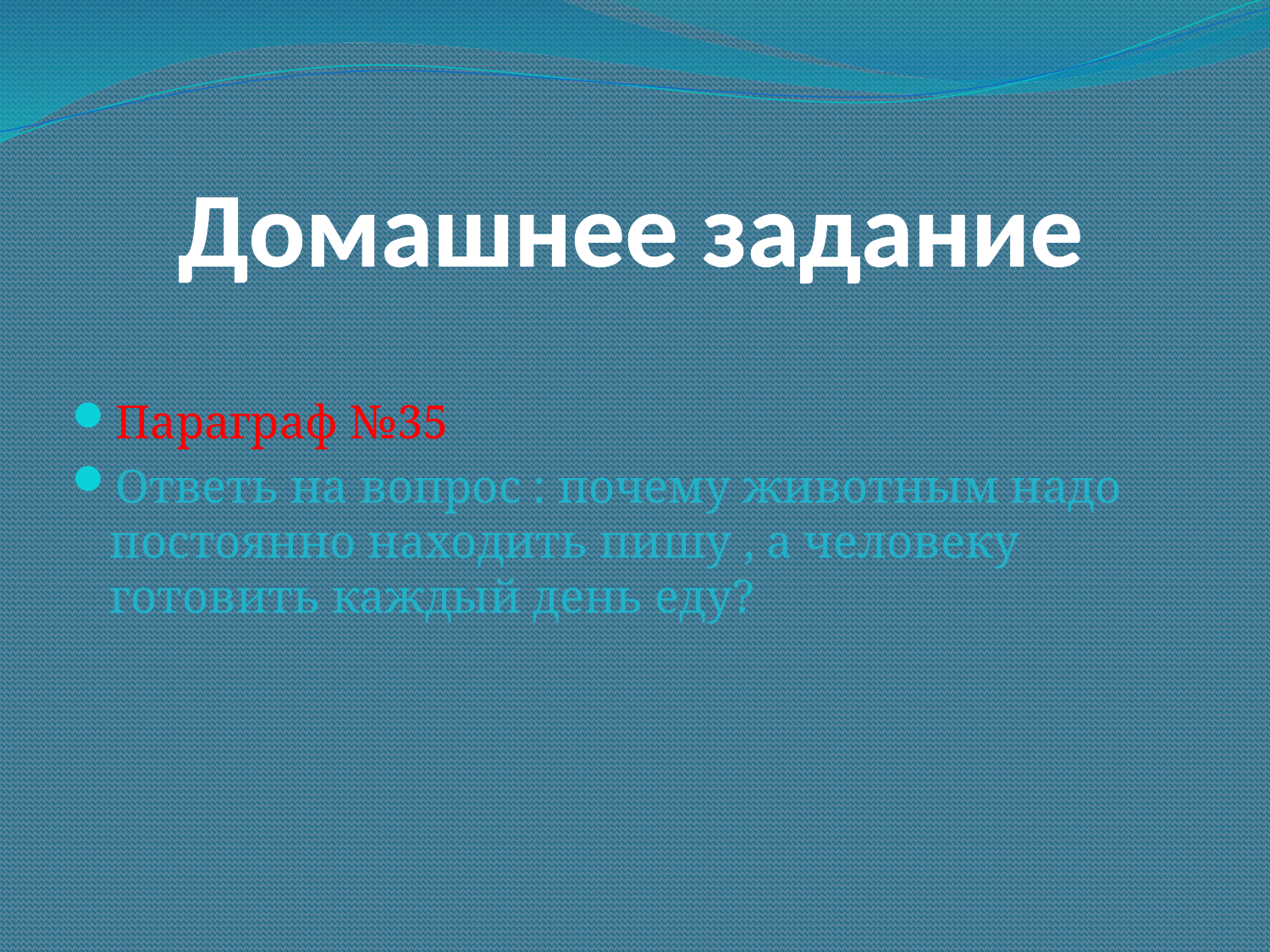

# Домашнее задание
Параграф №35
Ответь на вопрос : почему животным надо постоянно находить пишу , а человеку готовить каждый день еду?